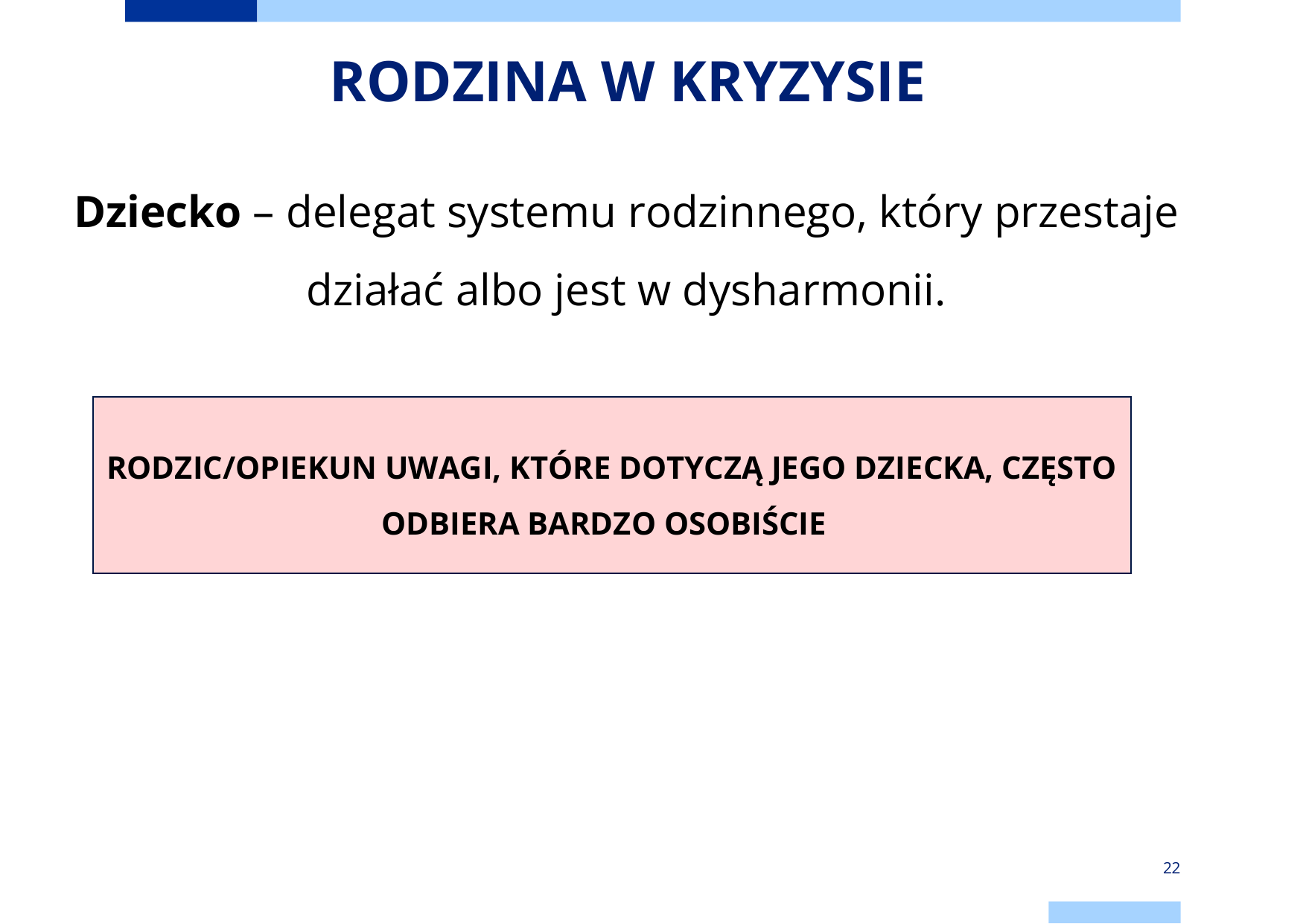

# RODZINA W KRYZYSIE
Dziecko – delegat systemu rodzinnego, który przestaje działać albo jest w dysharmonii.

RODZIC/OPIEKUN UWAGI, KTÓRE DOTYCZĄ JEGO DZIECKA, CZĘSTO ODBIERA BARDZO OSOBIŚCIE
22